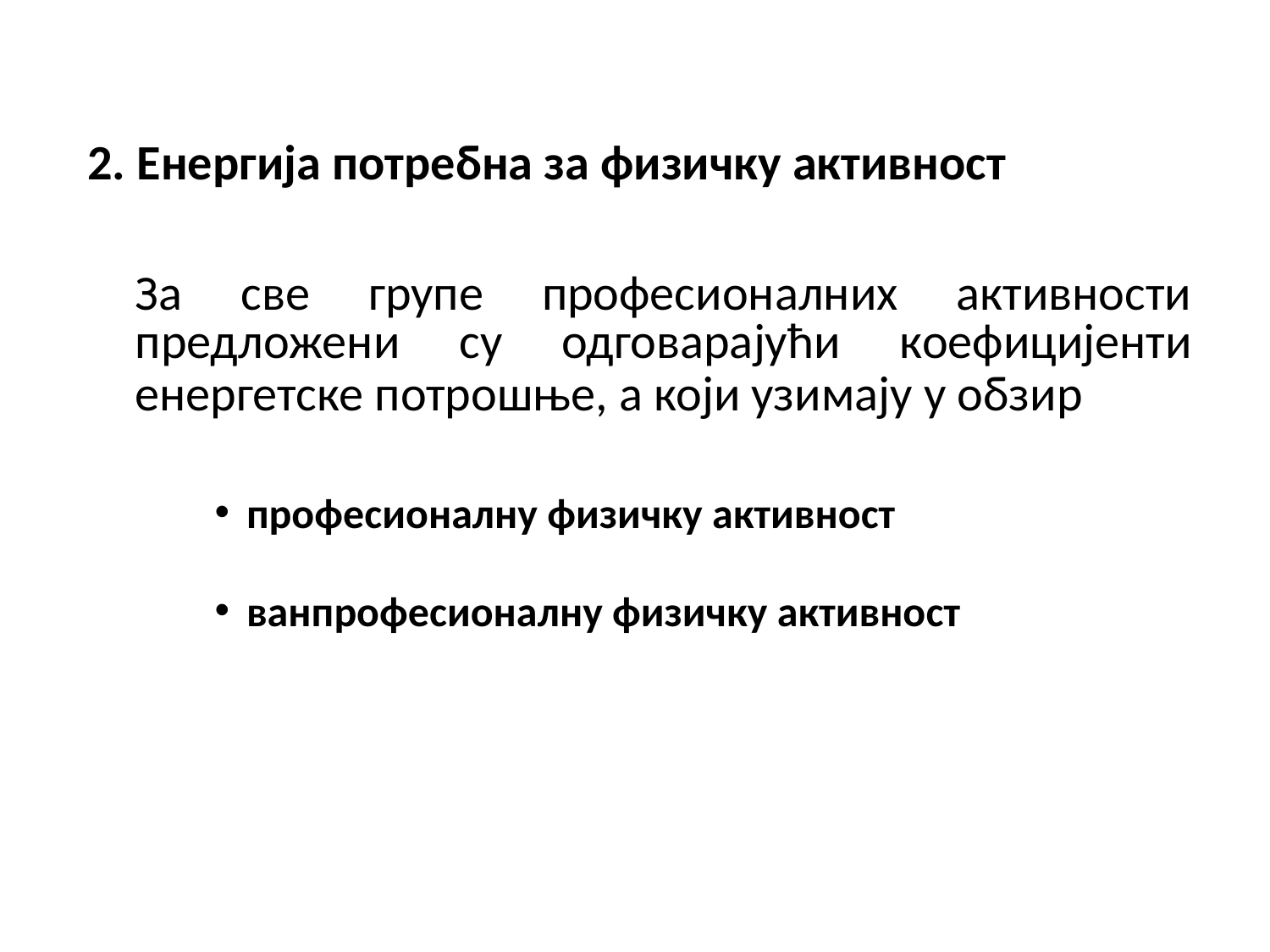

2. Енергија потребна за физичку активност

	За све групе професионалних активности предложени су одговарајући коефицијенти енергетске потрошње, а који узимају у обзир

професионалну физичку активност

ванпрофесионалну физичку активност